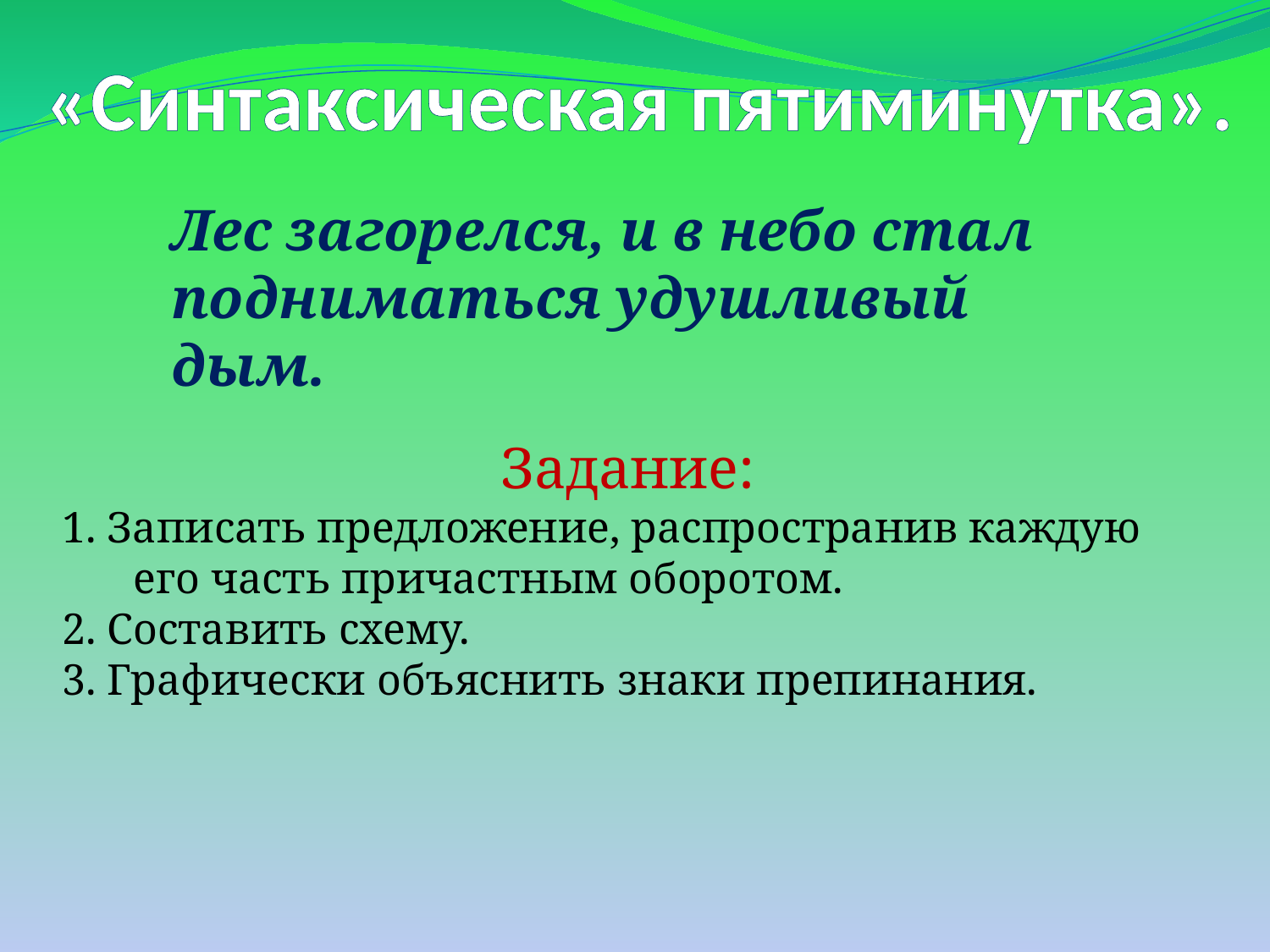

«Синтаксическая пятиминутка».
Лес загорелся, и в небо стал подниматься удушливый дым.
Задание:
1. Записать предложение, распространив каждую его часть причастным оборотом.
2. Составить схему.
3. Графически объяснить знаки препинания.